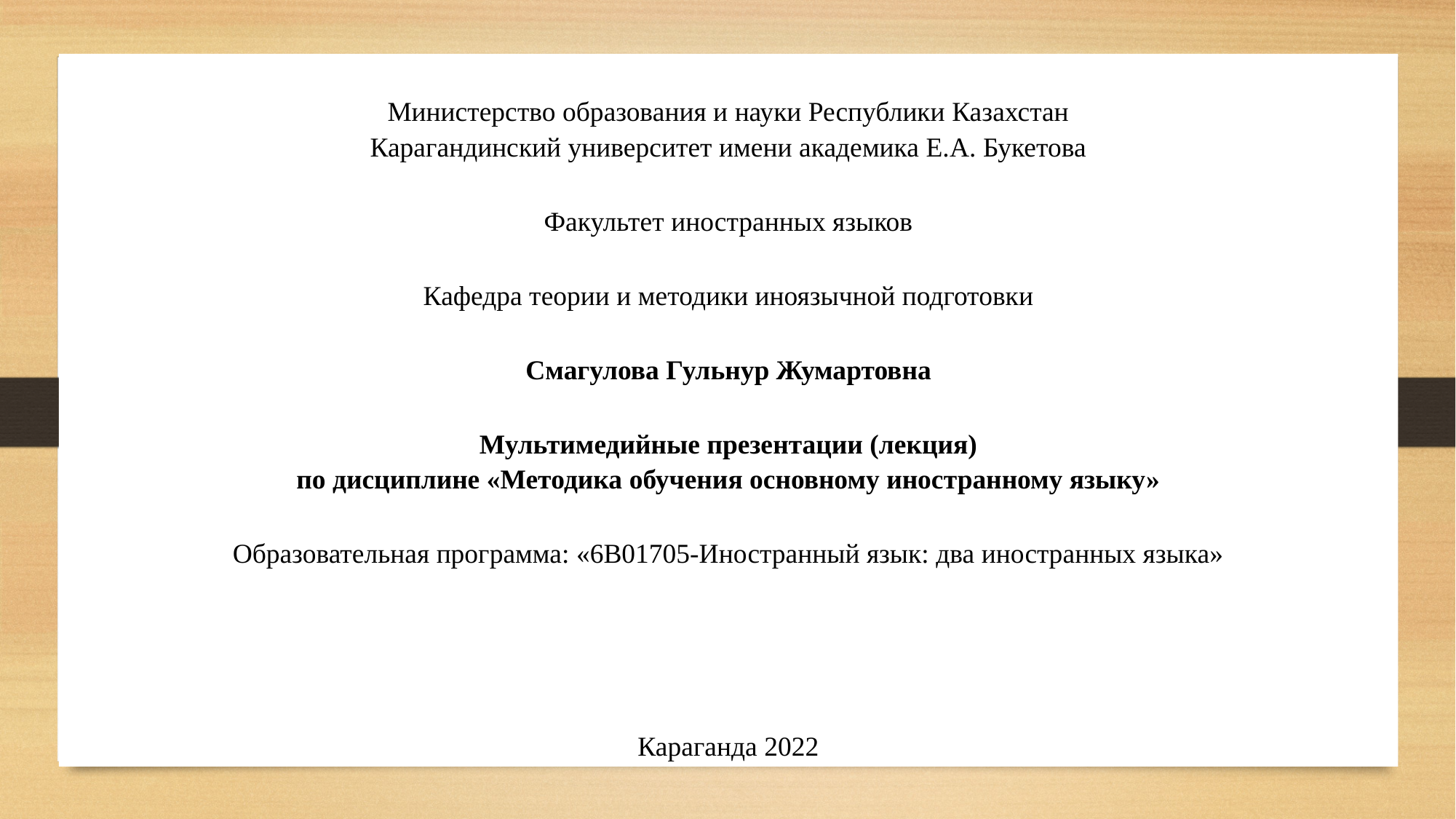

Министерство образования и науки Республики Казахстан
Карагандинский университет имени академика Е.А. Букетова

Факультет иностранных языков

Кафедра теории и методики иноязычной подготовки

Смагулова Гульнур Жумартовна

Мультимедийные презентации (лекция)
по дисциплине «Методика обучения основному иностранному языку»

Образовательная программа: «6B01705-Иностранный язык: два иностранных языка»

Караганда 2022